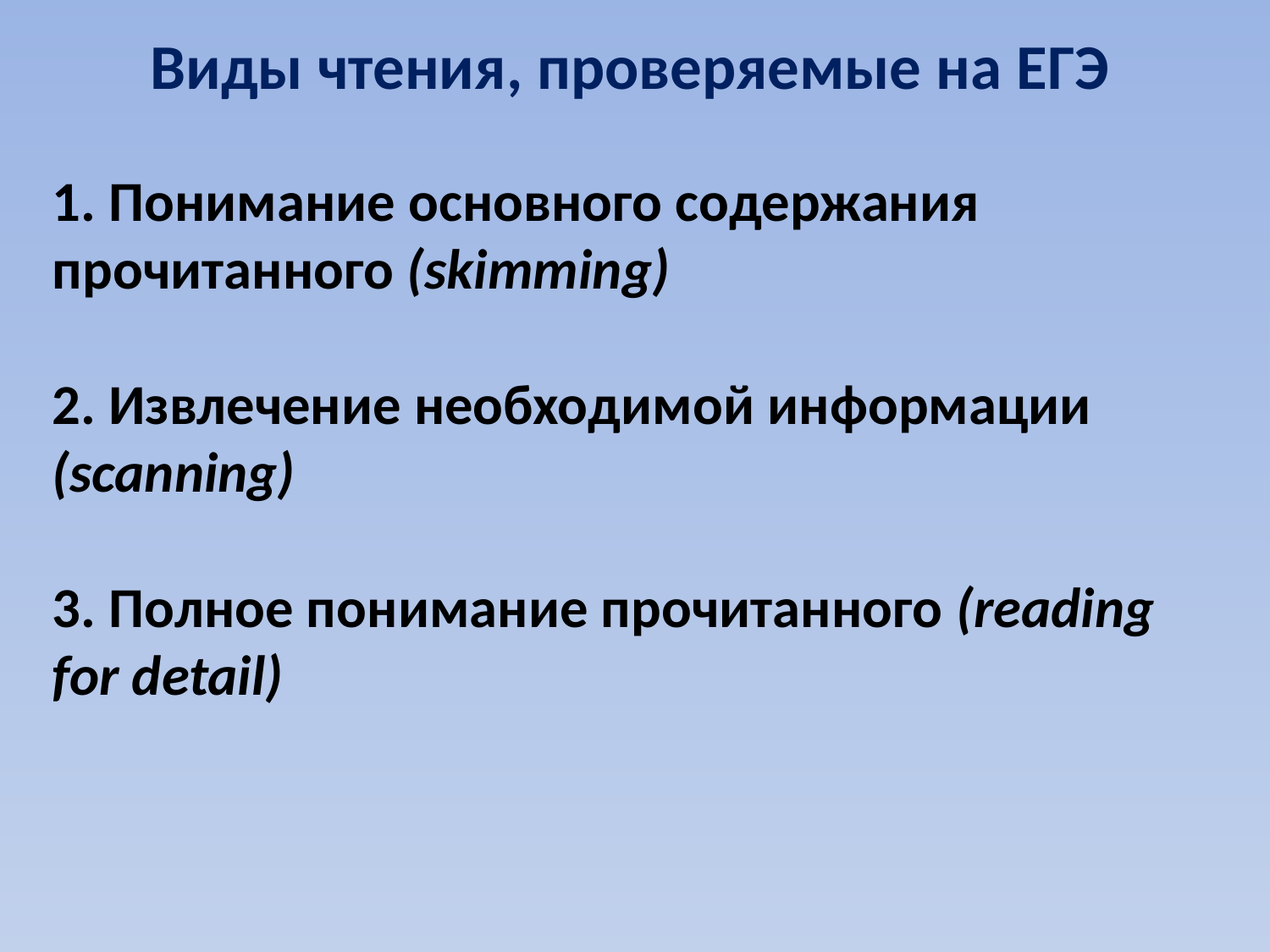

Виды чтения, проверяемые на ЕГЭ
1. Понимание основного содержания прочитанного (skimming)

2. Извлечение необходимой информации (scanning)

3. Полное понимание прочитанного (reading for detail)